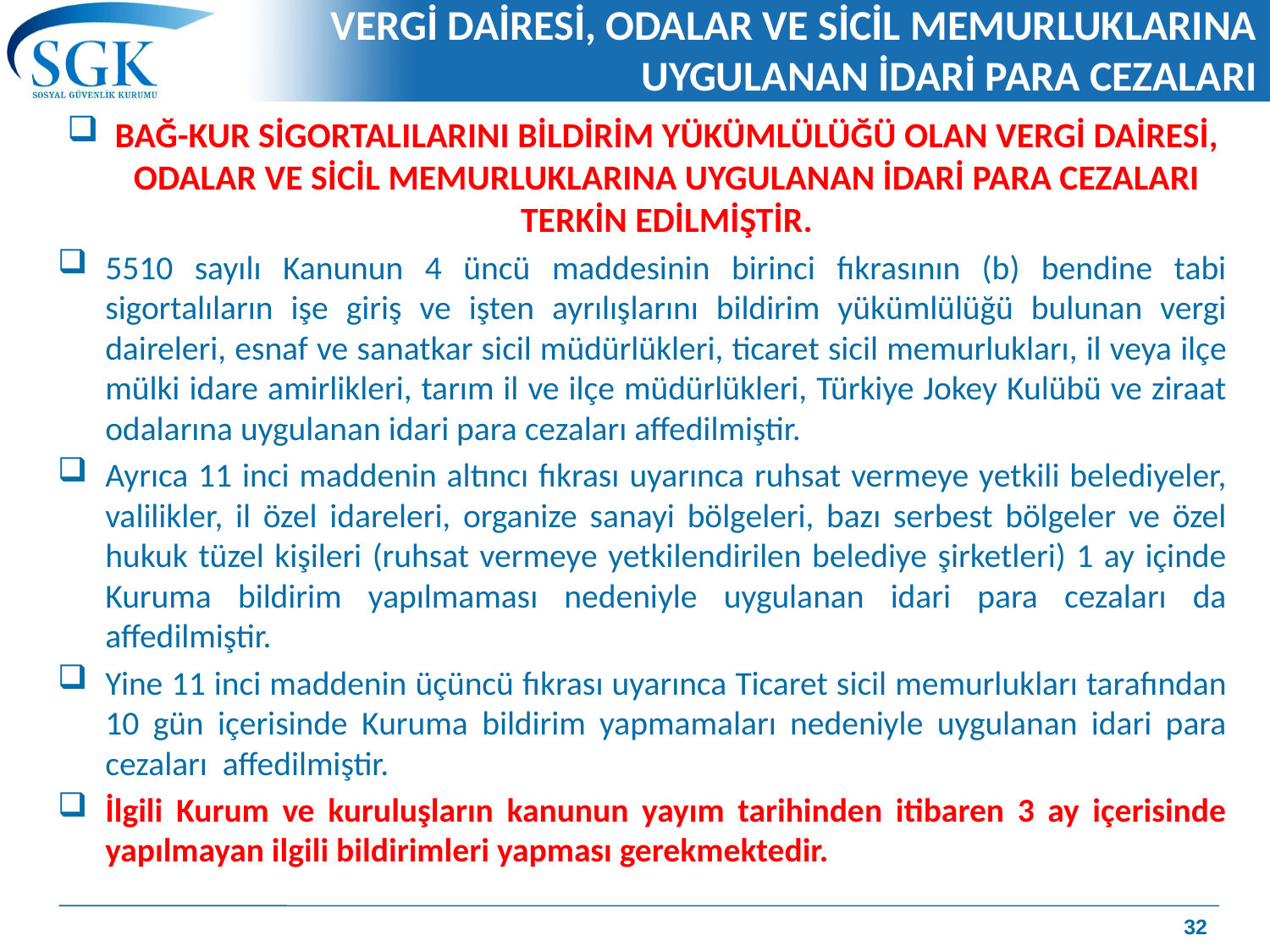

# VERGİ DAİRESİ, ODALAR VE SİCİL MEMURLUKLARINA UYGULANAN İDARİ PARA CEZALARI
BAĞ-KUR SİGORTALILARINI BİLDİRİM YÜKÜMLÜLÜĞÜ OLAN VERGİ DAİRESİ, ODALAR VE SİCİL MEMURLUKLARINA UYGULANAN İDARİ PARA CEZALARI TERKİN EDİLMİŞTİR.
5510 sayılı Kanunun 4 üncü maddesinin birinci fıkrasının (b) bendine tabi sigortalıların işe giriş ve işten ayrılışlarını bildirim yükümlülüğü bulunan vergi daireleri, esnaf ve sanatkar sicil müdürlükleri, ticaret sicil memurlukları, il veya ilçe mülki idare amirlikleri, tarım il ve ilçe müdürlükleri, Türkiye Jokey Kulübü ve ziraat odalarına uygulanan idari para cezaları affedilmiştir.
Ayrıca 11 inci maddenin altıncı fıkrası uyarınca ruhsat vermeye yetkili belediyeler, valilikler, il özel idareleri, organize sanayi bölgeleri, bazı serbest bölgeler ve özel hukuk tüzel kişileri (ruhsat vermeye yetkilendirilen belediye şirketleri) 1 ay içinde Kuruma bildirim yapılmaması nedeniyle uygulanan idari para cezaları da affedilmiştir.
Yine 11 inci maddenin üçüncü fıkrası uyarınca Ticaret sicil memurlukları tarafından 10 gün içerisinde Kuruma bildirim yapmamaları nedeniyle uygulanan idari para cezaları  affedilmiştir.
İlgili Kurum ve kuruluşların kanunun yayım tarihinden itibaren 3 ay içerisinde yapılmayan ilgili bildirimleri yapması gerekmektedir.

32